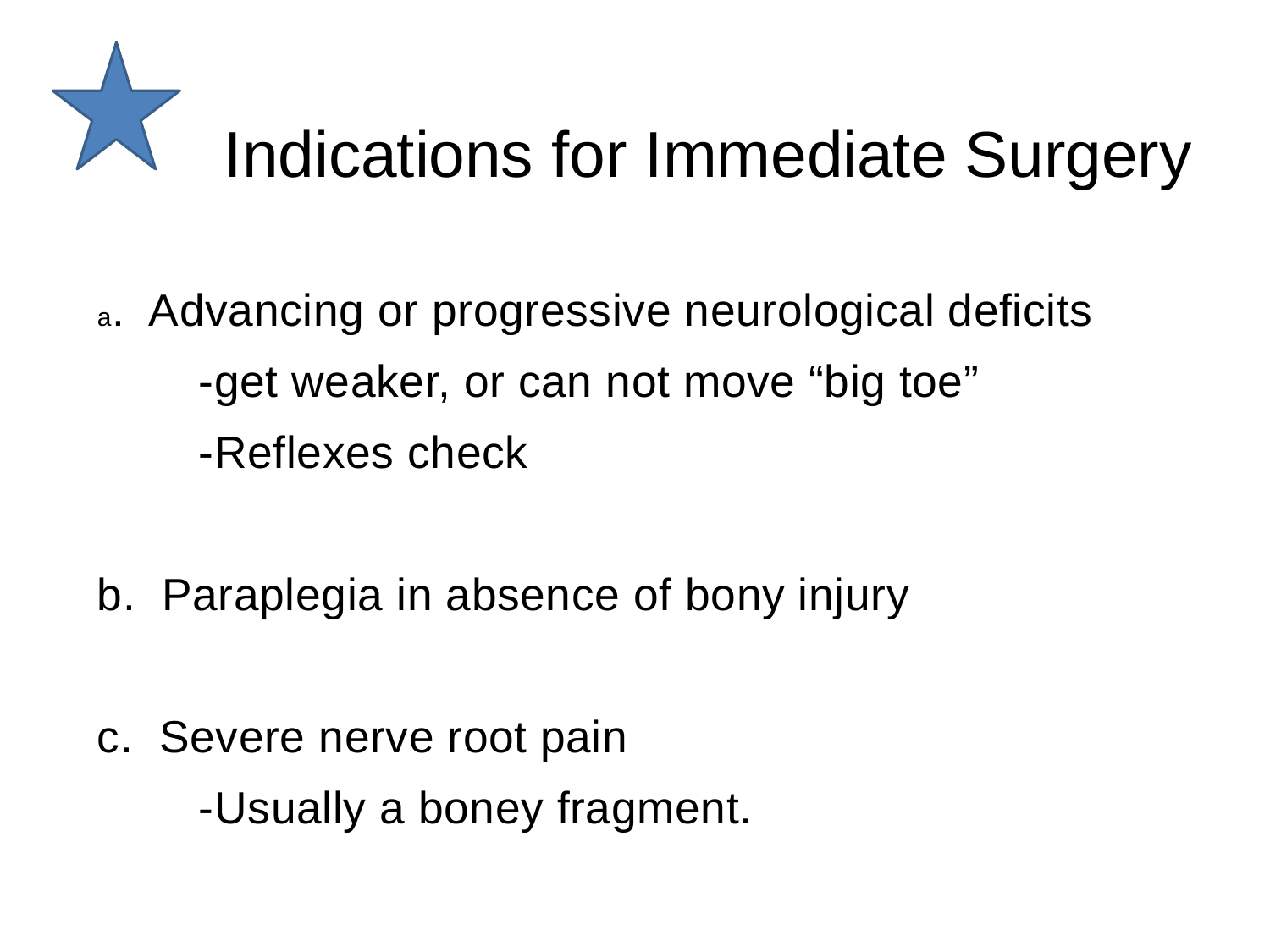

# Indications for Immediate Surgery

a.  Advancing or progressive neurological deficits
	-get weaker, or can not move “big toe”
	-Reflexes check

b.  Paraplegia in absence of bony injury

c.  Severe nerve root pain
	-Usually a boney fragment.